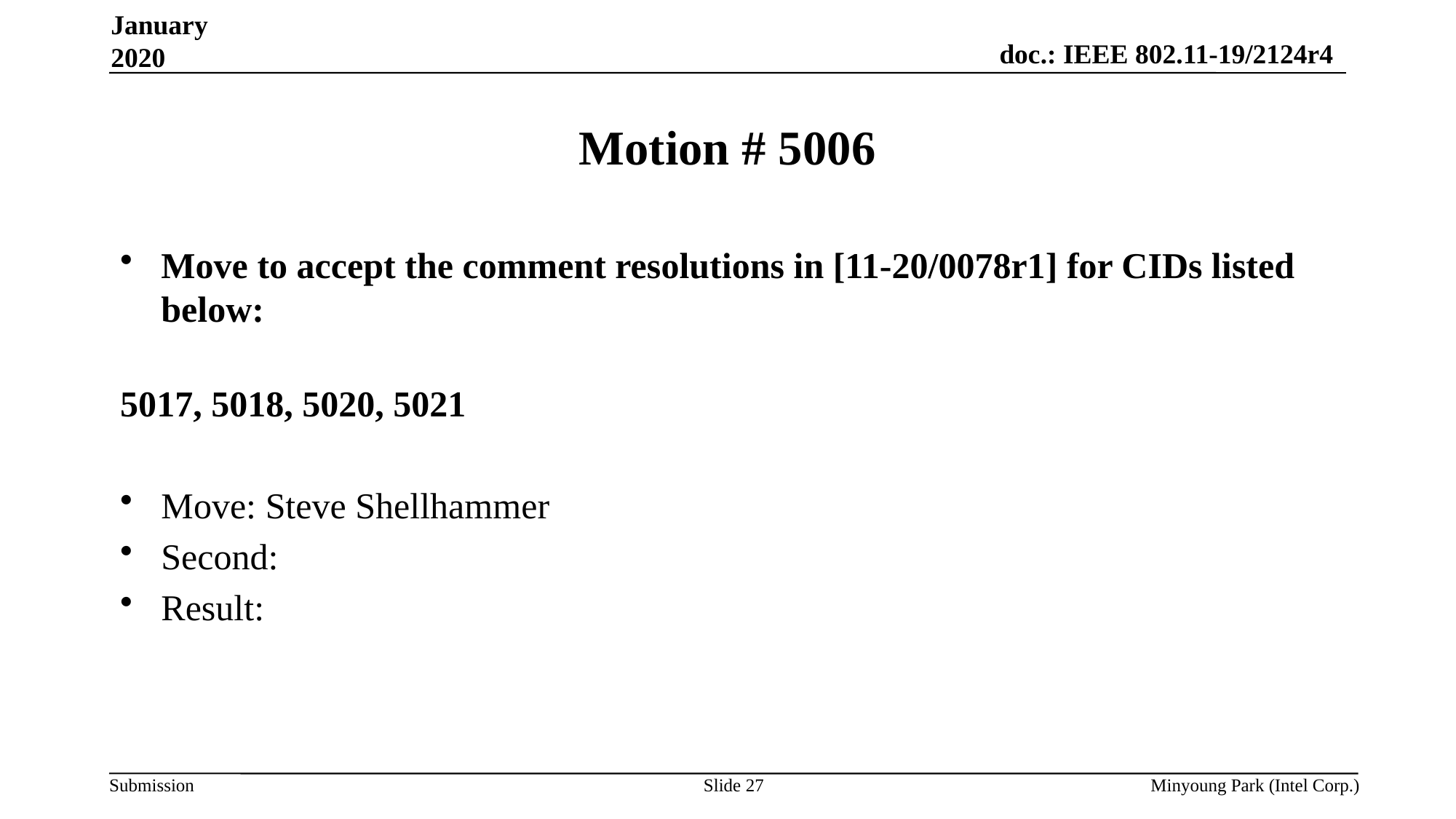

January 2020
# Motion # 5006
Move to accept the comment resolutions in [11-20/0078r1] for CIDs listed below:
5017, 5018, 5020, 5021

Move: Steve Shellhammer
Second:
Result:

Slide 27
Minyoung Park (Intel Corp.)